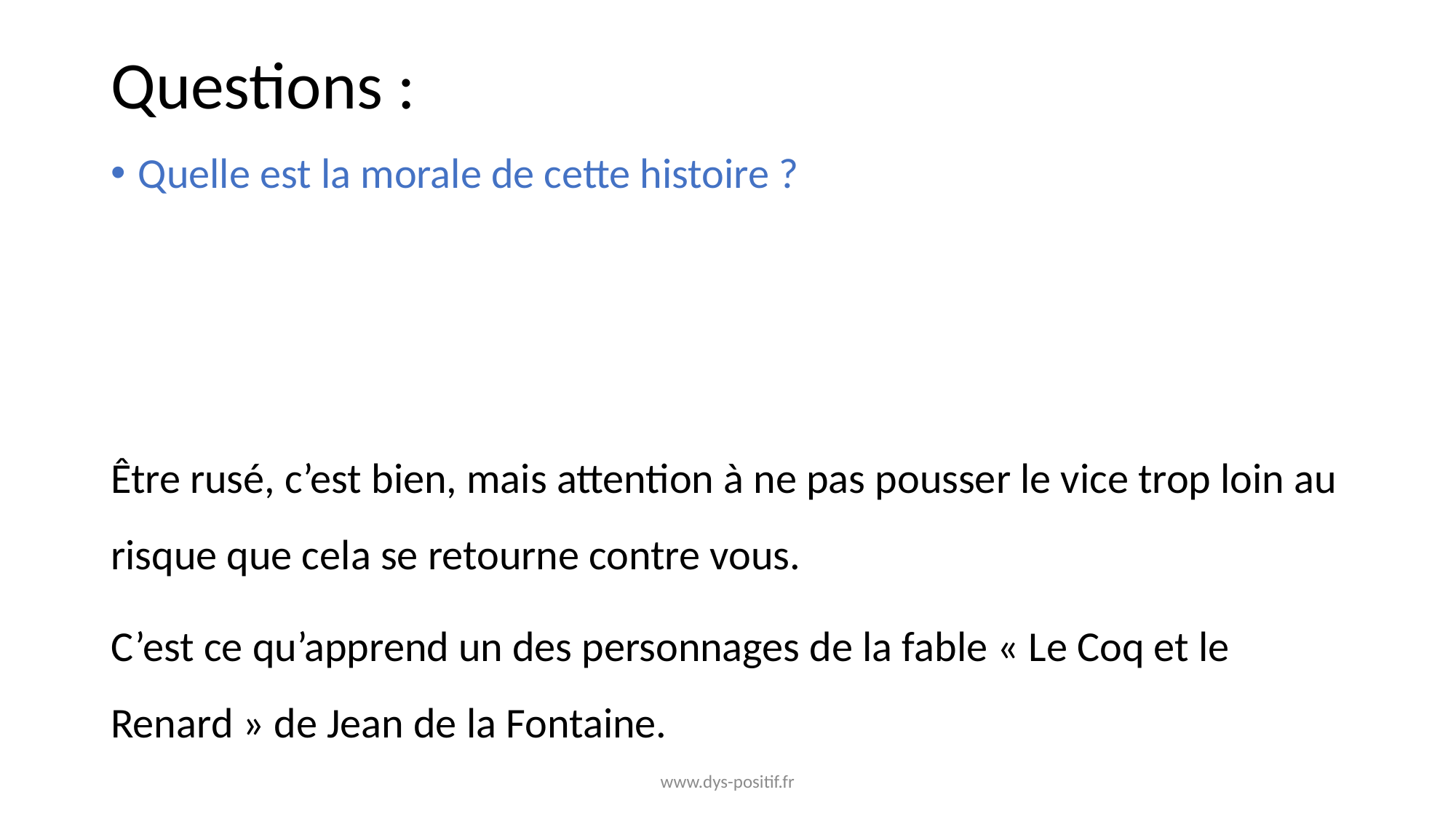

# Questions :
Quelle est la morale de cette histoire ?

Être rusé, c’est bien, mais attention à ne pas pousser le vice trop loin au risque que cela se retourne contre vous.
C’est ce qu’apprend un des personnages de la fable « Le Coq et le Renard » de Jean de la Fontaine.

www.dys-positif.fr